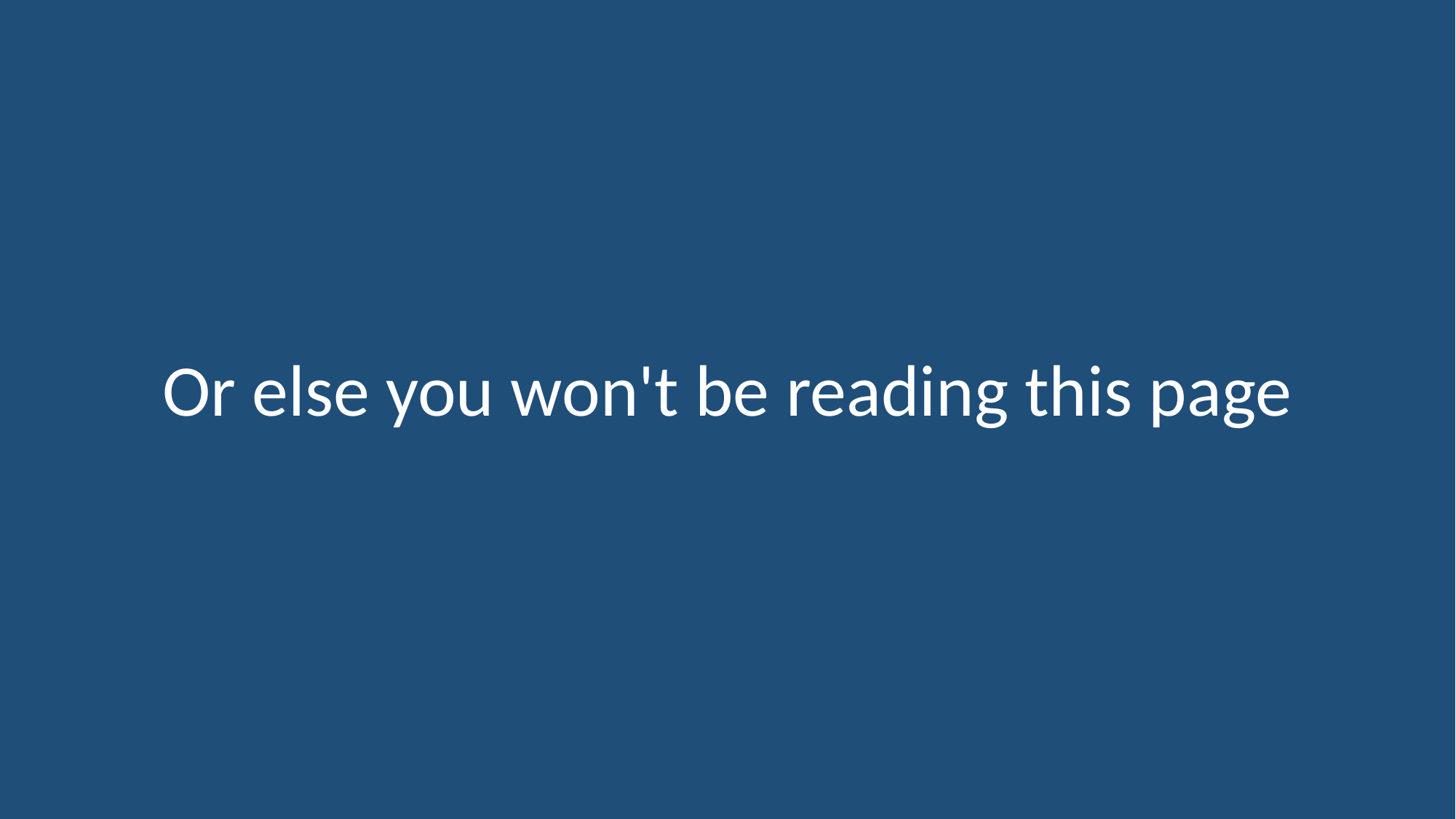

Or else you won't be reading this page